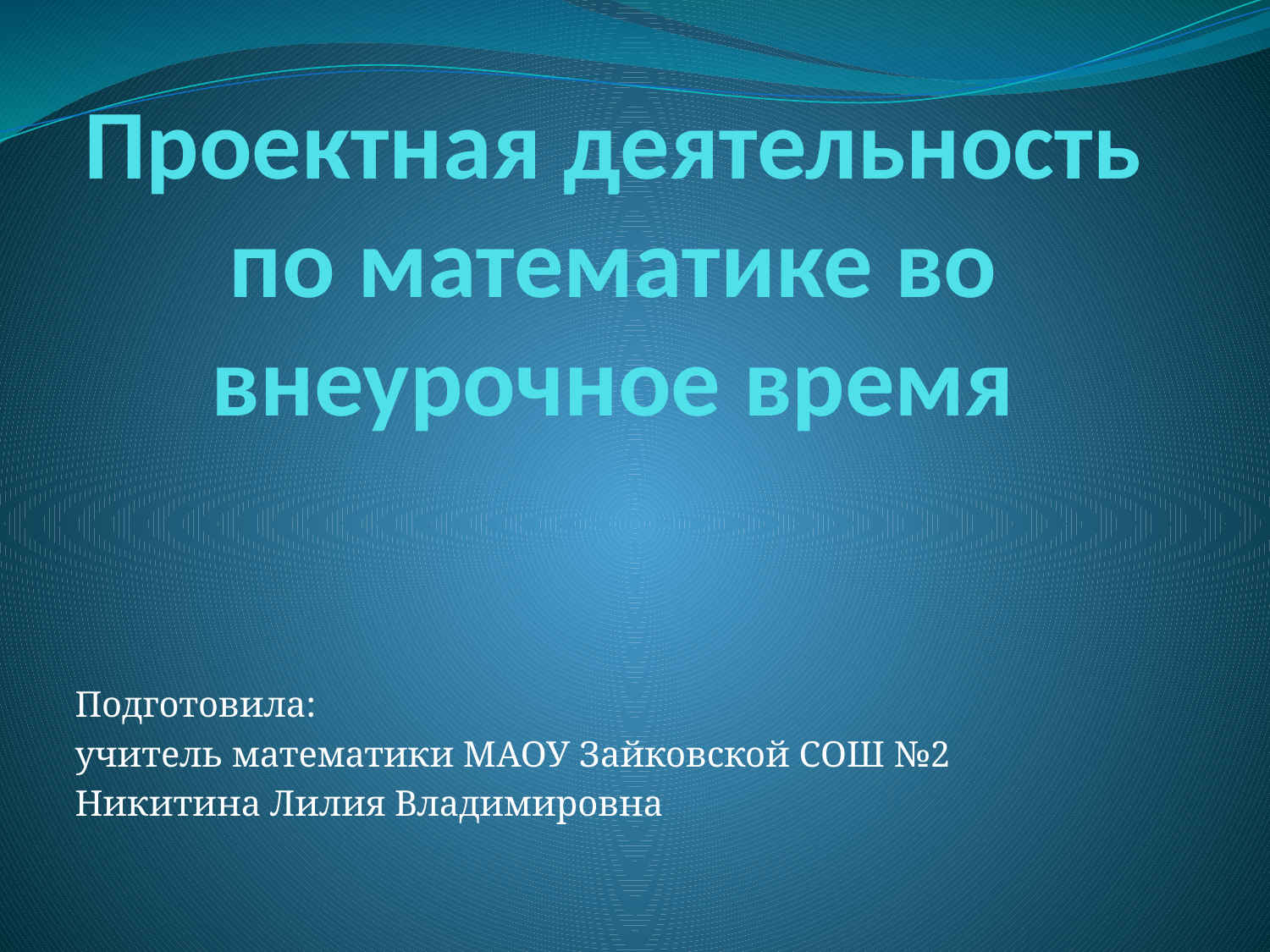

# Проектная деятельность по математике во внеурочное время
Подготовила:
учитель математики МАОУ Зайковской СОШ №2
Никитина Лилия Владимировна